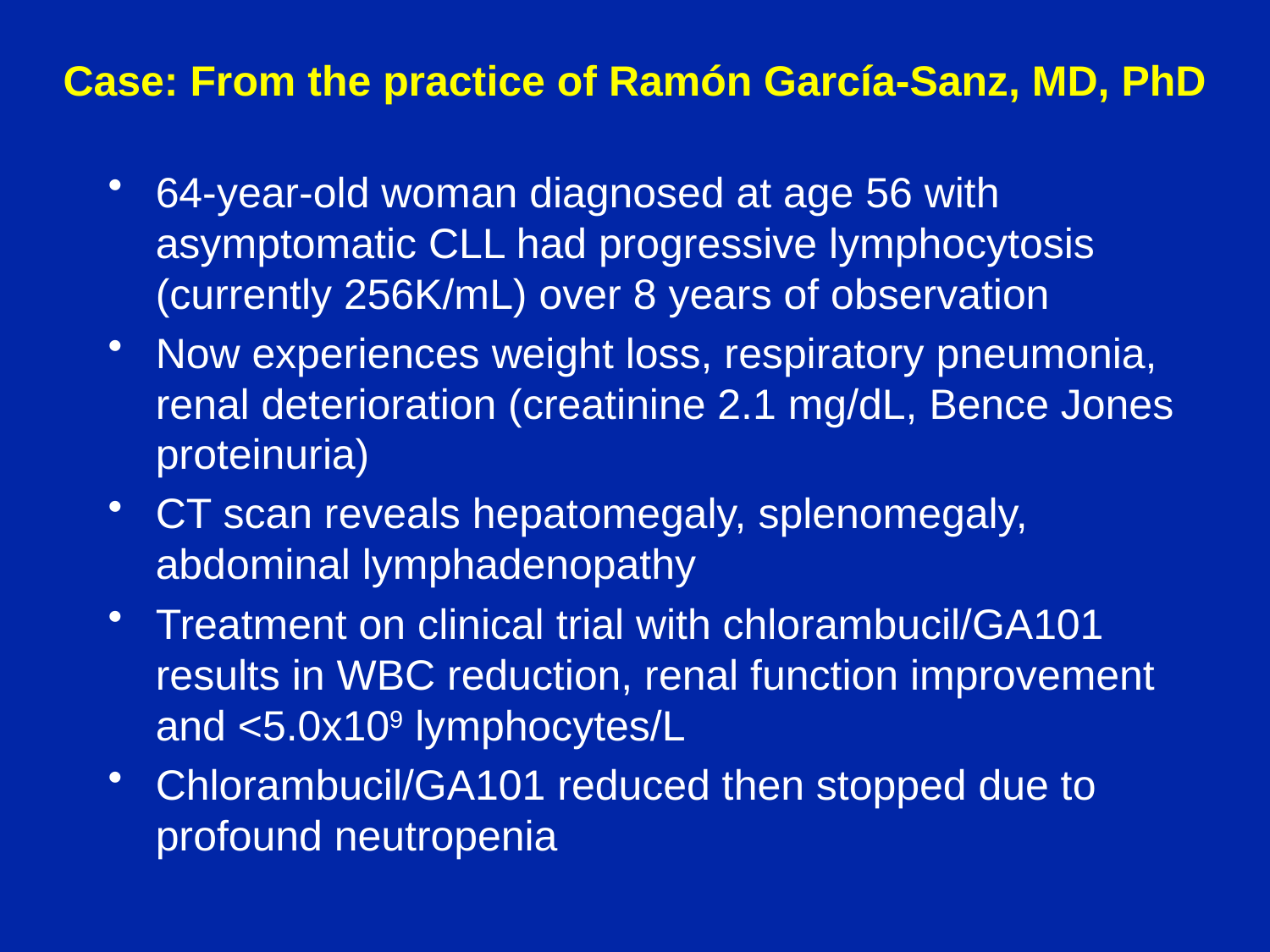

Case: From the practice of Ramón García-Sanz, MD, PhD
64-year-old woman diagnosed at age 56 with asymptomatic CLL had progressive lymphocytosis (currently 256K/mL) over 8 years of observation
Now experiences weight loss, respiratory pneumonia, renal deterioration (creatinine 2.1 mg/dL, Bence Jones proteinuria)
CT scan reveals hepatomegaly, splenomegaly, abdominal lymphadenopathy
Treatment on clinical trial with chlorambucil/GA101 results in WBC reduction, renal function improvement and <5.0x109 lymphocytes/L
Chlorambucil/GA101 reduced then stopped due to profound neutropenia